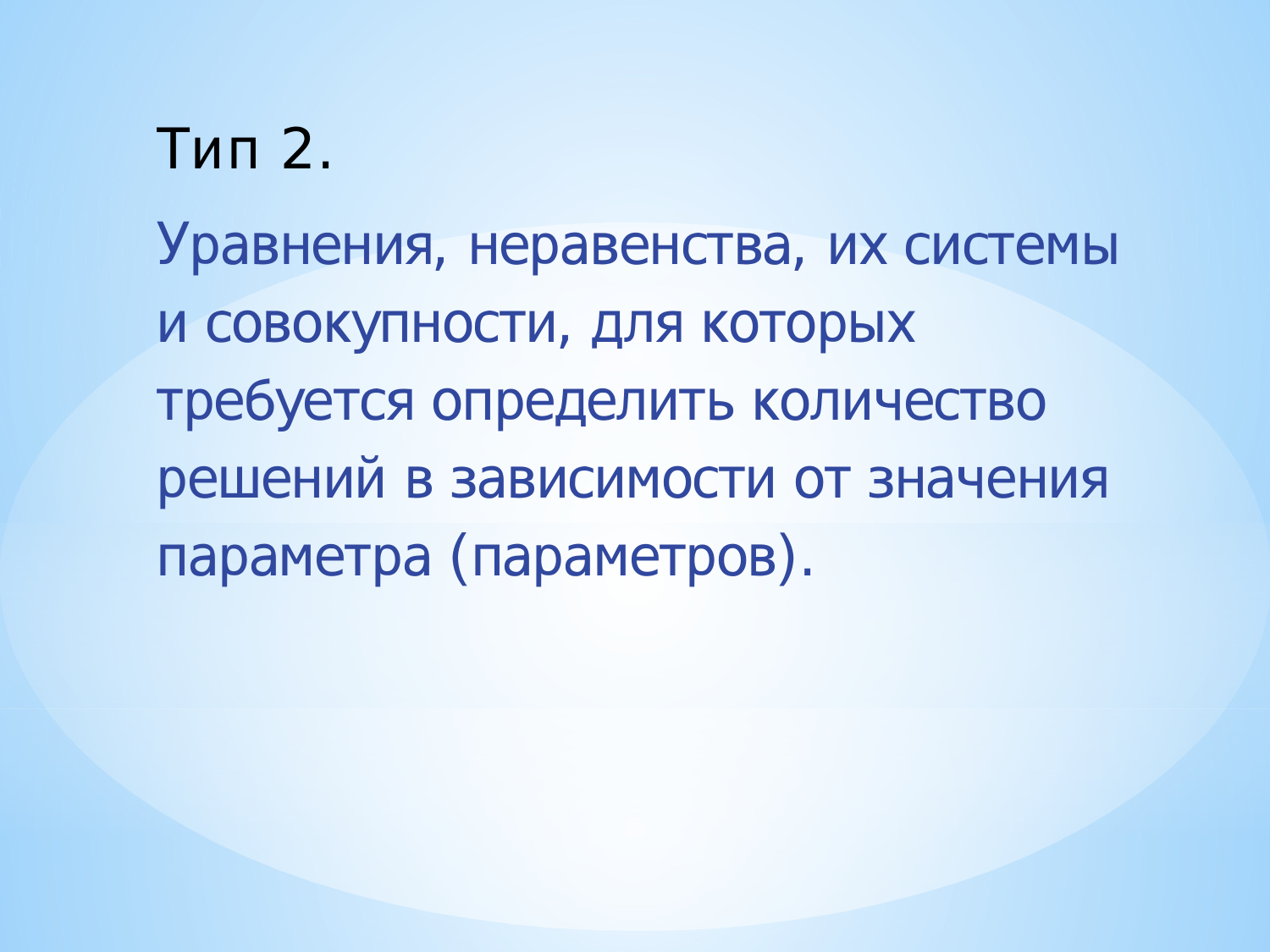

Тип 2.
Уравнения, неравенства, их системы и совокупности, для которых требуется определить количество решений в зависимости от значения параметра (параметров).